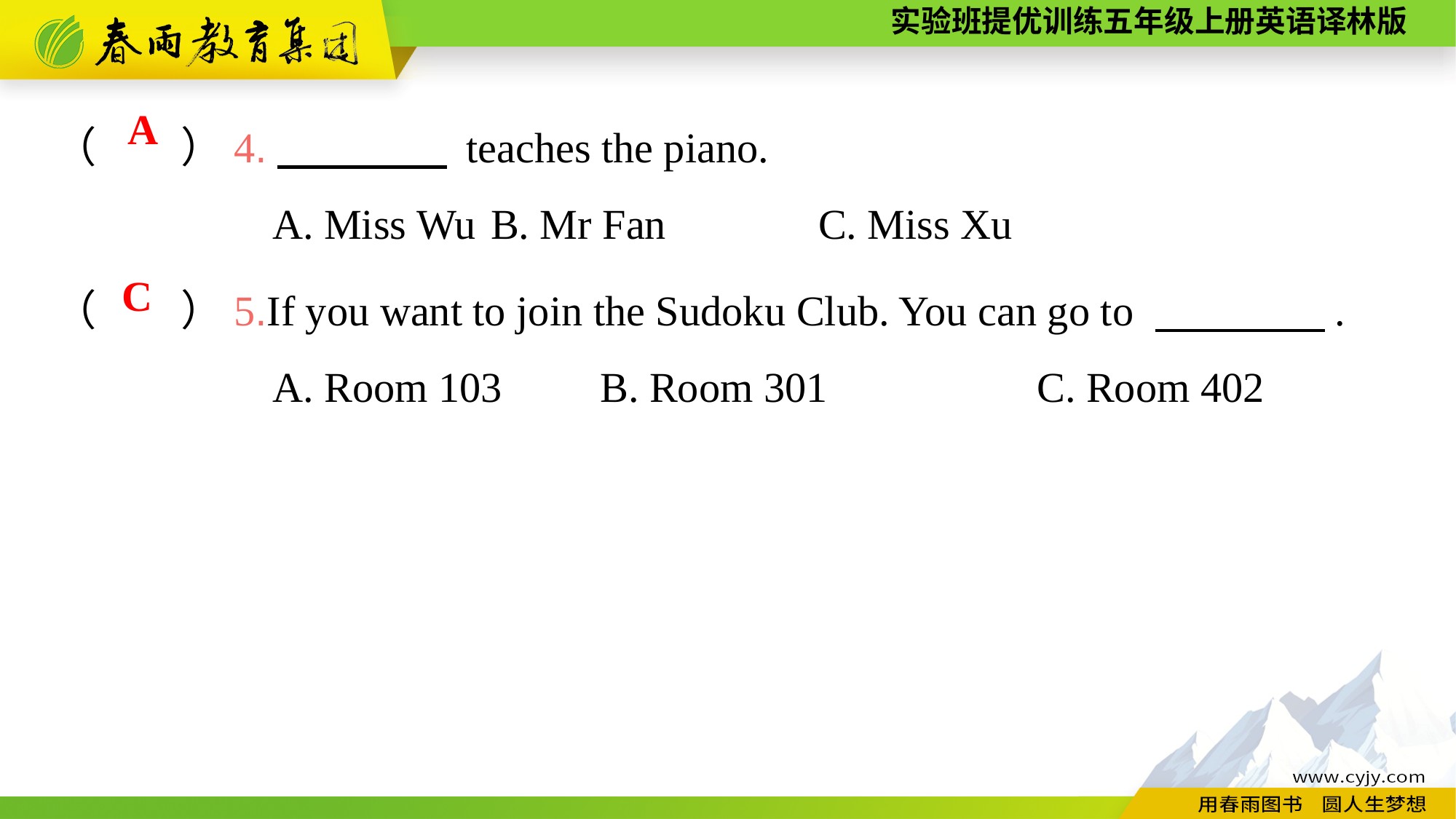

（　　）4.　　　　 teaches the piano.
		A. Miss Wu	B. Mr Fan		C. Miss Xu
A
（　　）5.If you want to join the Sudoku Club. You can go to 　　　　.
		A. Room 103	B. Room 301		C. Room 402
C